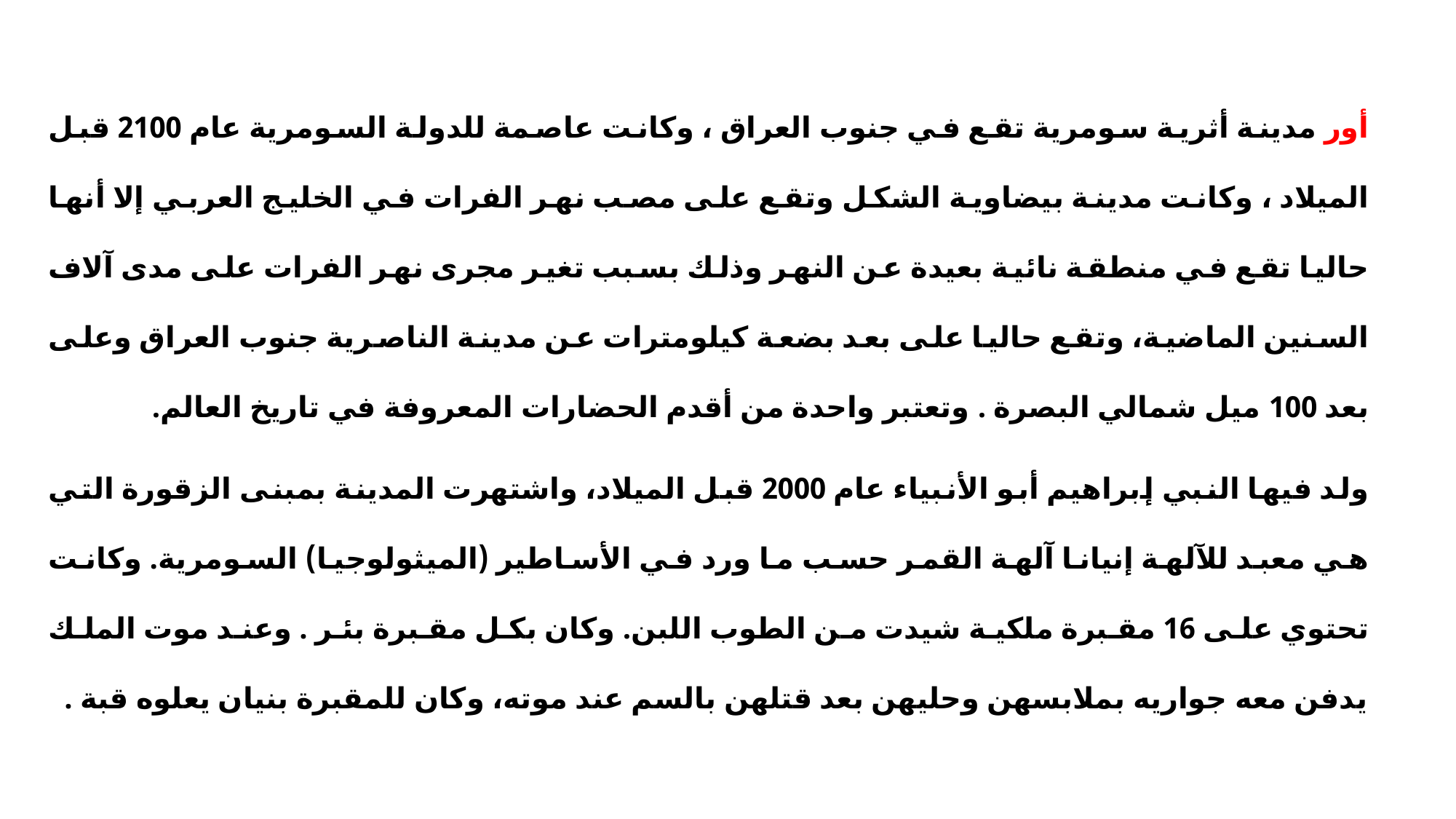

أور مدينة أثرية سومرية تقع في جنوب العراق ، وكانت عاصمة للدولة السومرية عام 2100 قبل الميلاد ، وكانت مدينة بيضاوية الشكل وتقع على مصب نهر الفرات في الخليج العربي إلا أنها حاليا تقع في منطقة نائية بعيدة عن النهر وذلك بسبب تغير مجرى نهر الفرات على مدى آلاف السنين الماضية، وتقع حاليا على بعد بضعة كيلومترات عن مدينة الناصرية جنوب العراق وعلى بعد 100 ميل شمالي البصرة . وتعتبر واحدة من أقدم الحضارات المعروفة في تاريخ العالم.
ولد فيها النبي إبراهيم أبو الأنبياء عام 2000 قبل الميلاد، واشتهرت المدينة بمبنى الزقورة التي هي معبد للآلهة إنيانا آلهة القمر حسب ما ورد في الأساطير (الميثولوجيا) السومرية. وكانت تحتوي على 16 مقبرة ملكية شيدت من الطوب اللبن. وكان بكل مقبرة بئر . وعند موت الملك يدفن معه جواريه بملابسهن وحليهن بعد قتلهن بالسم عند موته، وكان للمقبرة بنيان يعلوه قبة .